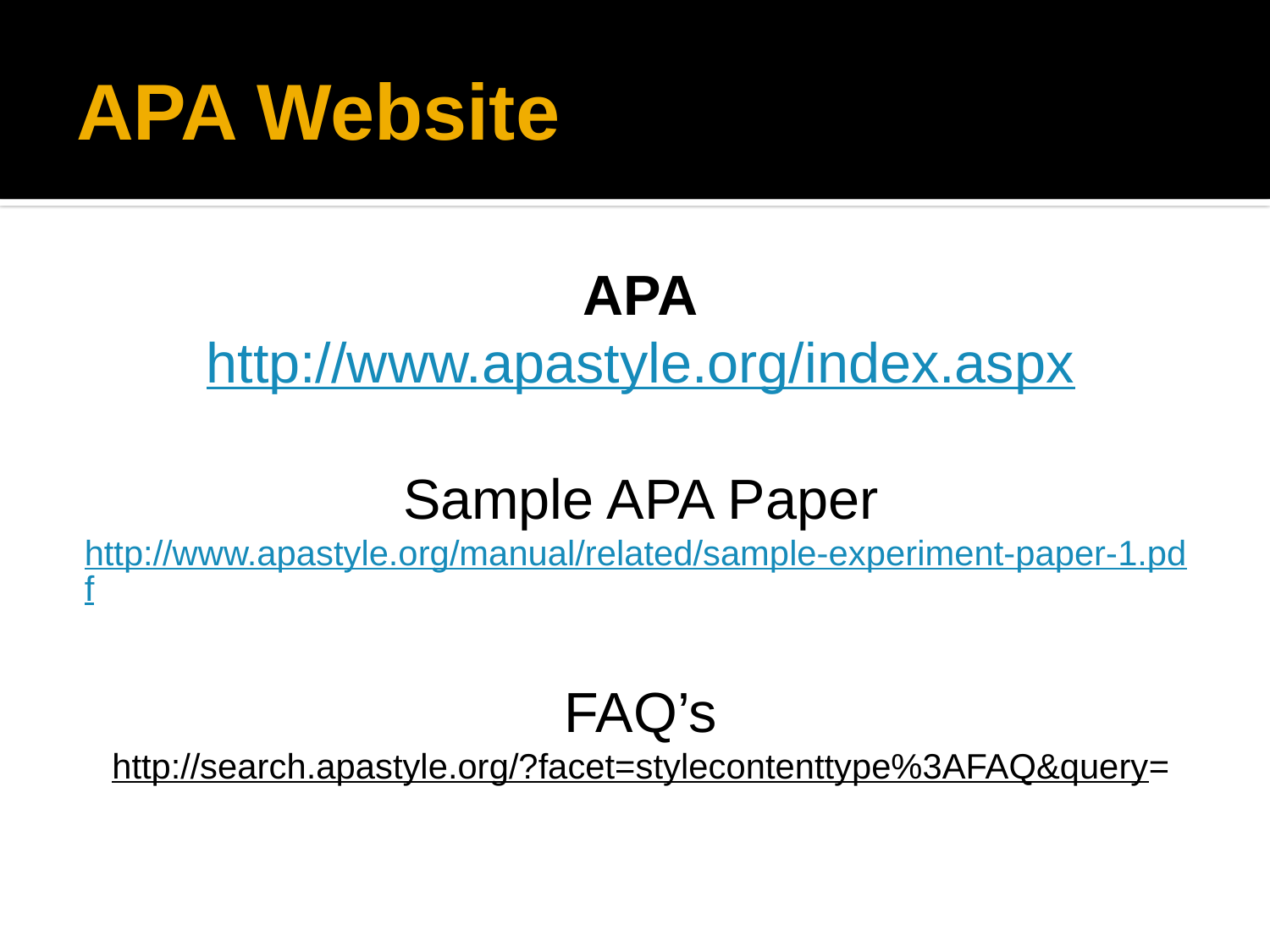

# APA Website
APA
http://www.apastyle.org/index.aspx

Sample APA Paper
http://www.apastyle.org/manual/related/sample-experiment-paper-1.pdf

FAQ’s
http://search.apastyle.org/?facet=stylecontenttype%3AFAQ&query=